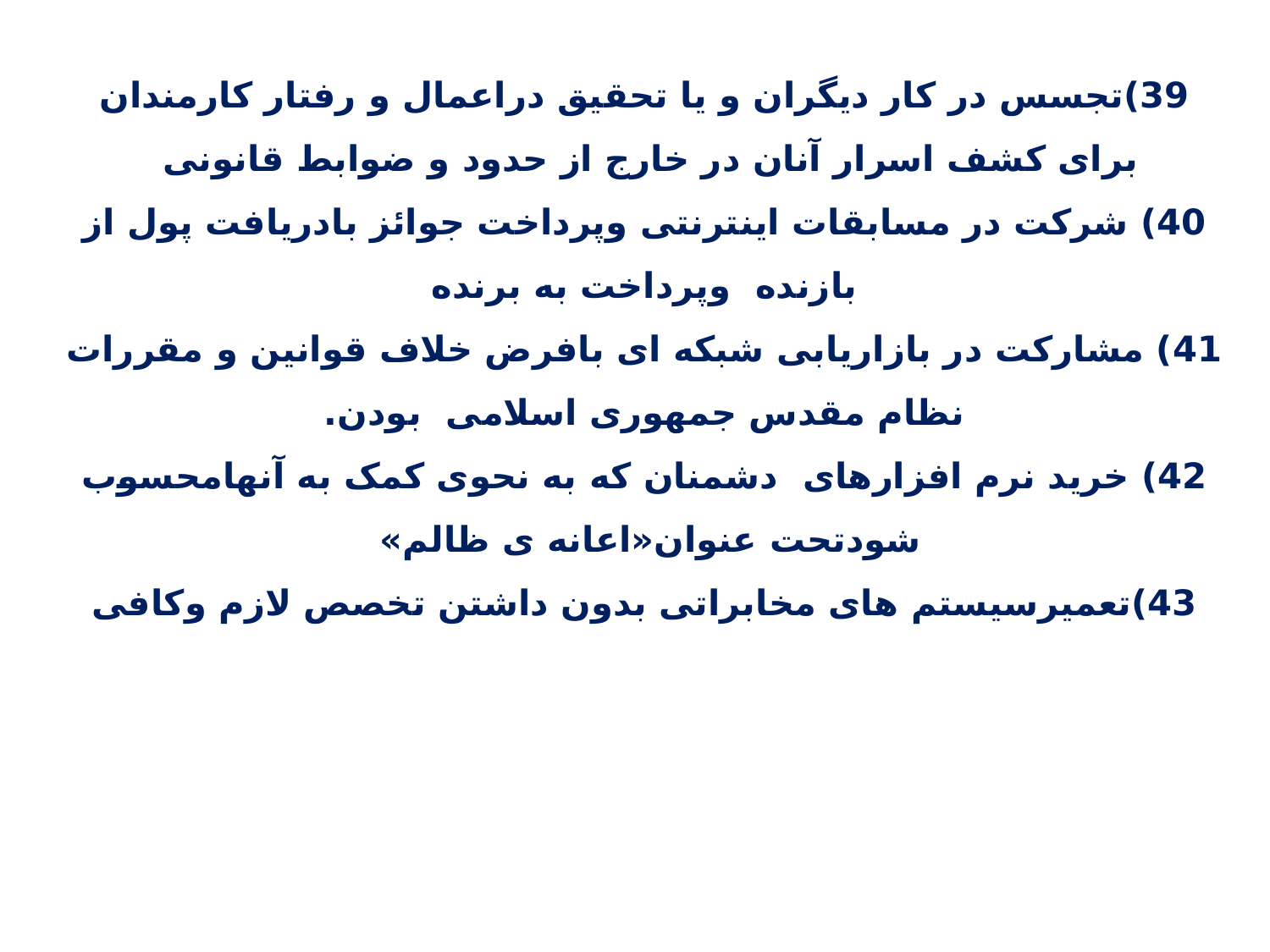

39)تجسس در کار دیگران و یا تحقیق دراعمال و رفتار کارمندان برای کشف اسرار آنان در خارج از حدود و ضوابط قانونی
40) شرکت در مسابقات اینترنتی وپرداخت جوائز بادریافت پول از بازنده  وپرداخت به برنده
41) مشارکت در بازاریابی شبکه ای بافرض خلاف قوانين و مقررات نظام مقدس جمهورى اسلامى  بودن.
42) خرید نرم افزارهای  دشمنان که به نحوی کمک به آنهامحسوب شودتحت عنوان«اعانه ی ظالم»
43)تعمیرسیستم های مخابراتی بدون داشتن تخصص لازم وکافی